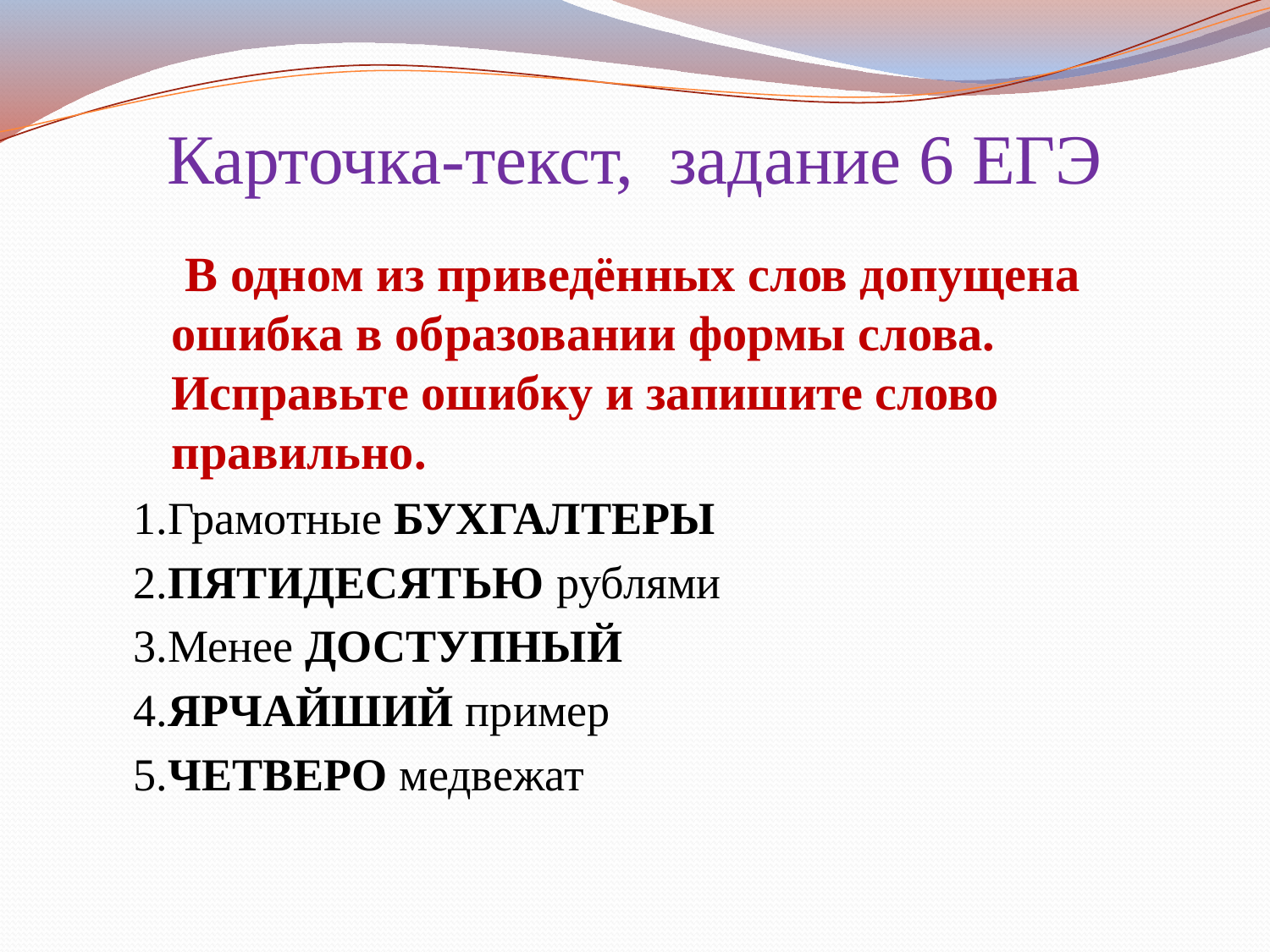

# Карточка-текст,  задание 6 ЕГЭ
    В одном из приведённых слов допущена ошибка в образовании формы слова. Исправьте ошибку и запишите слово правильно.
1.Грамотные БУХГАЛТЕРЫ
2.ПЯТИДЕСЯТЬЮ рублями
3.Менее ДОСТУПНЫЙ
4.ЯРЧАЙШИЙ пример
5.ЧЕТВЕРО медвежат